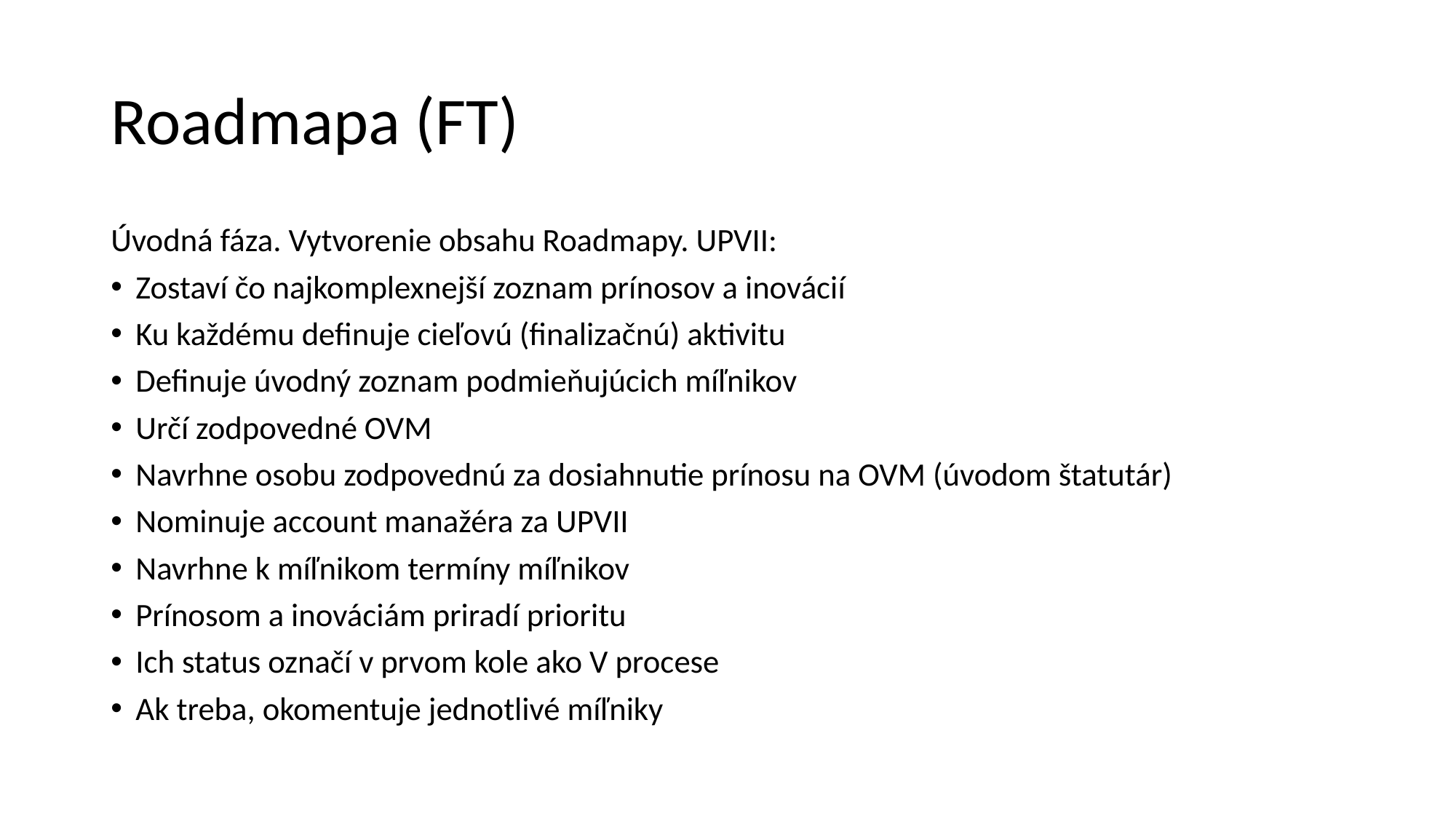

# Roadmapa (FT)
Úvodná fáza. Vytvorenie obsahu Roadmapy. UPVII:
Zostaví čo najkomplexnejší zoznam prínosov a inovácií
Ku každému definuje cieľovú (finalizačnú) aktivitu
Definuje úvodný zoznam podmieňujúcich míľnikov
Určí zodpovedné OVM
Navrhne osobu zodpovednú za dosiahnutie prínosu na OVM (úvodom štatutár)
Nominuje account manažéra za UPVII
Navrhne k míľnikom termíny míľnikov
Prínosom a inováciám priradí prioritu
Ich status označí v prvom kole ako V procese
Ak treba, okomentuje jednotlivé míľniky